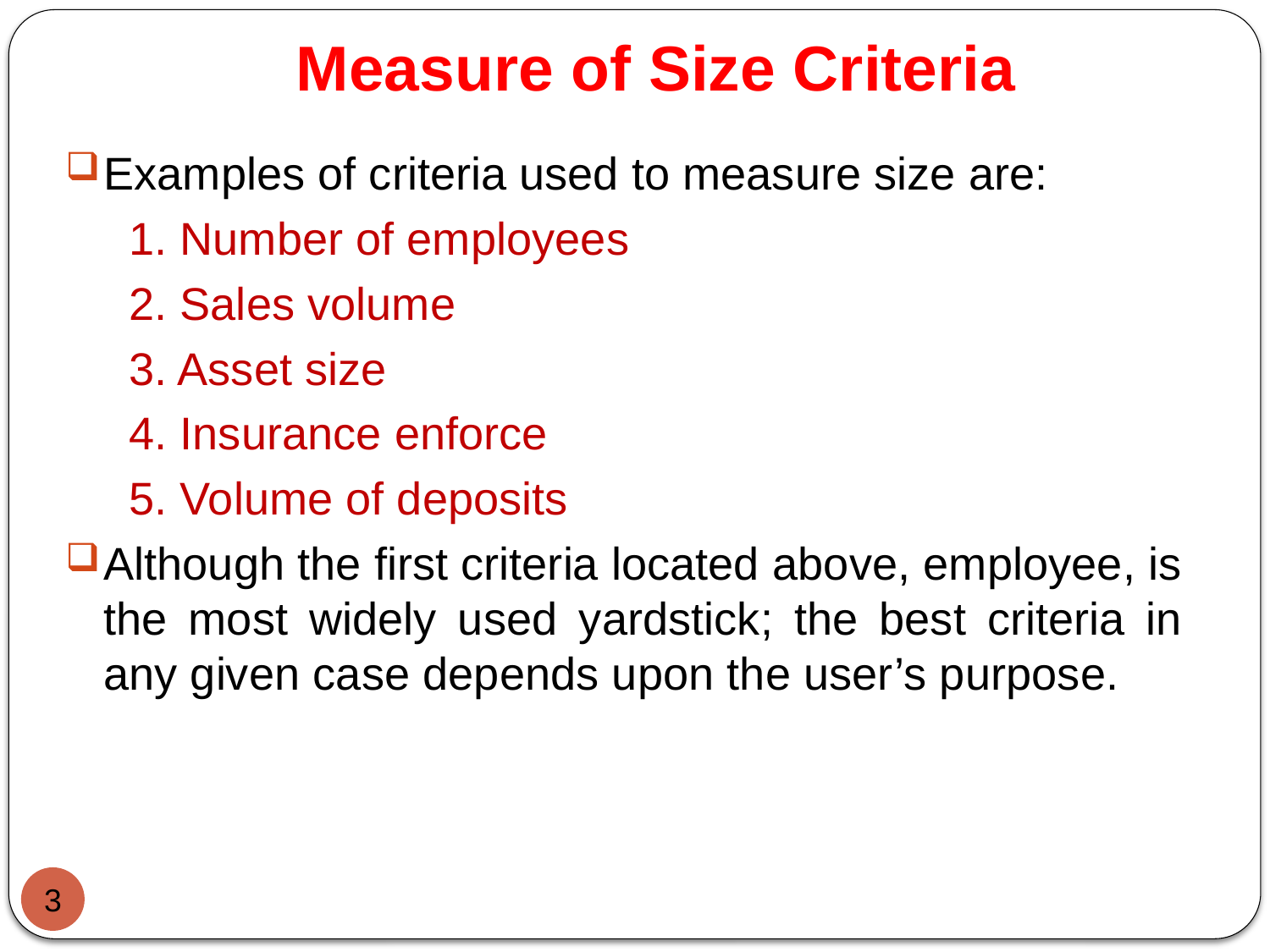

# Measure of Size Criteria
Examples of criteria used to measure size are:
     1. Number of employees
     2. Sales volume
     3. Asset size
     4. Insurance enforce
     5. Volume of deposits
Although the first criteria located above, employee, is the most widely used yardstick; the best criteria in any given case depends upon the user’s purpose.
3